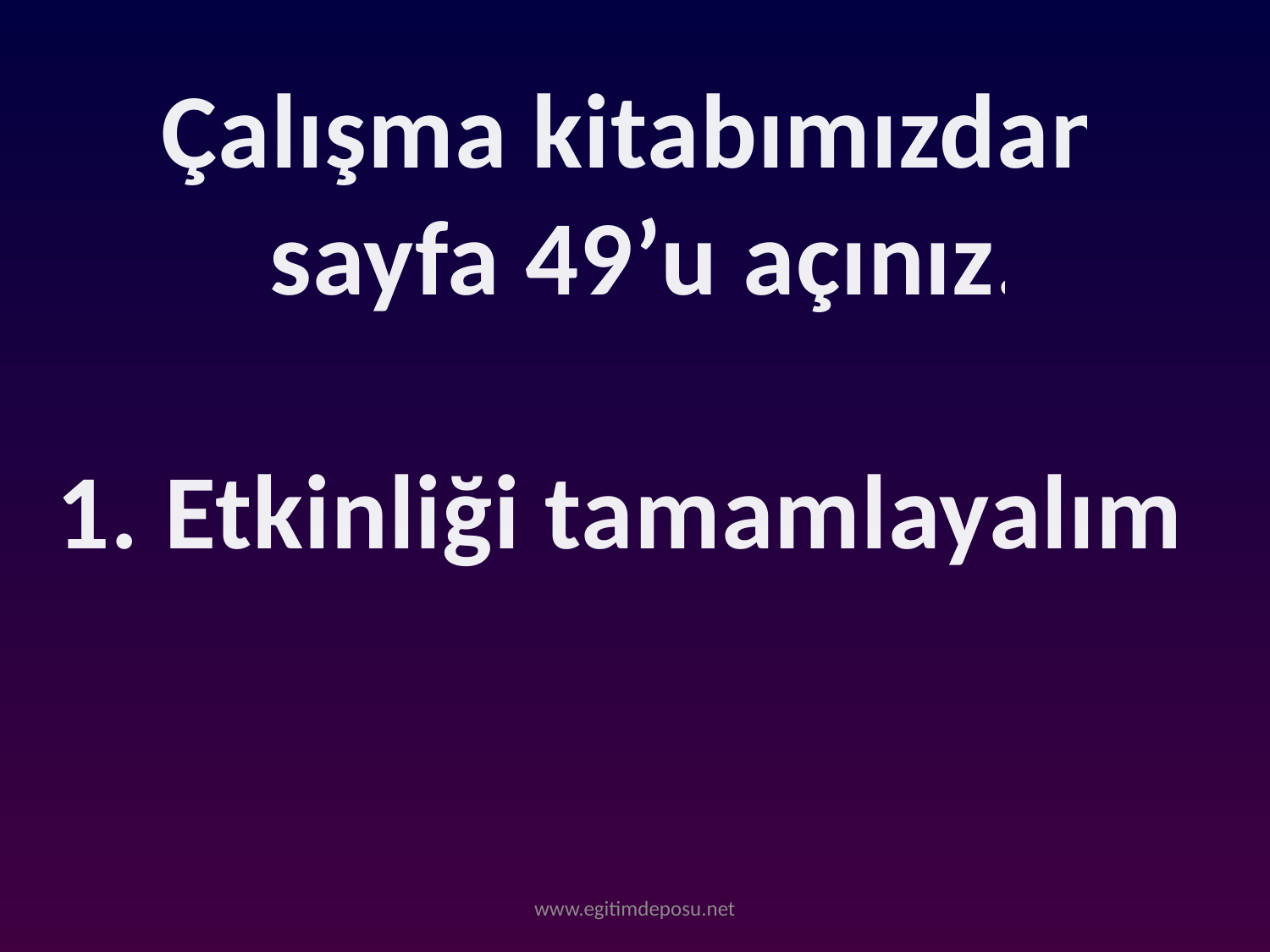

Çalışma kitabımızdan
 sayfa 49’u açınız.

1. Etkinliği tamamlayalım.
www.egitimdeposu.net